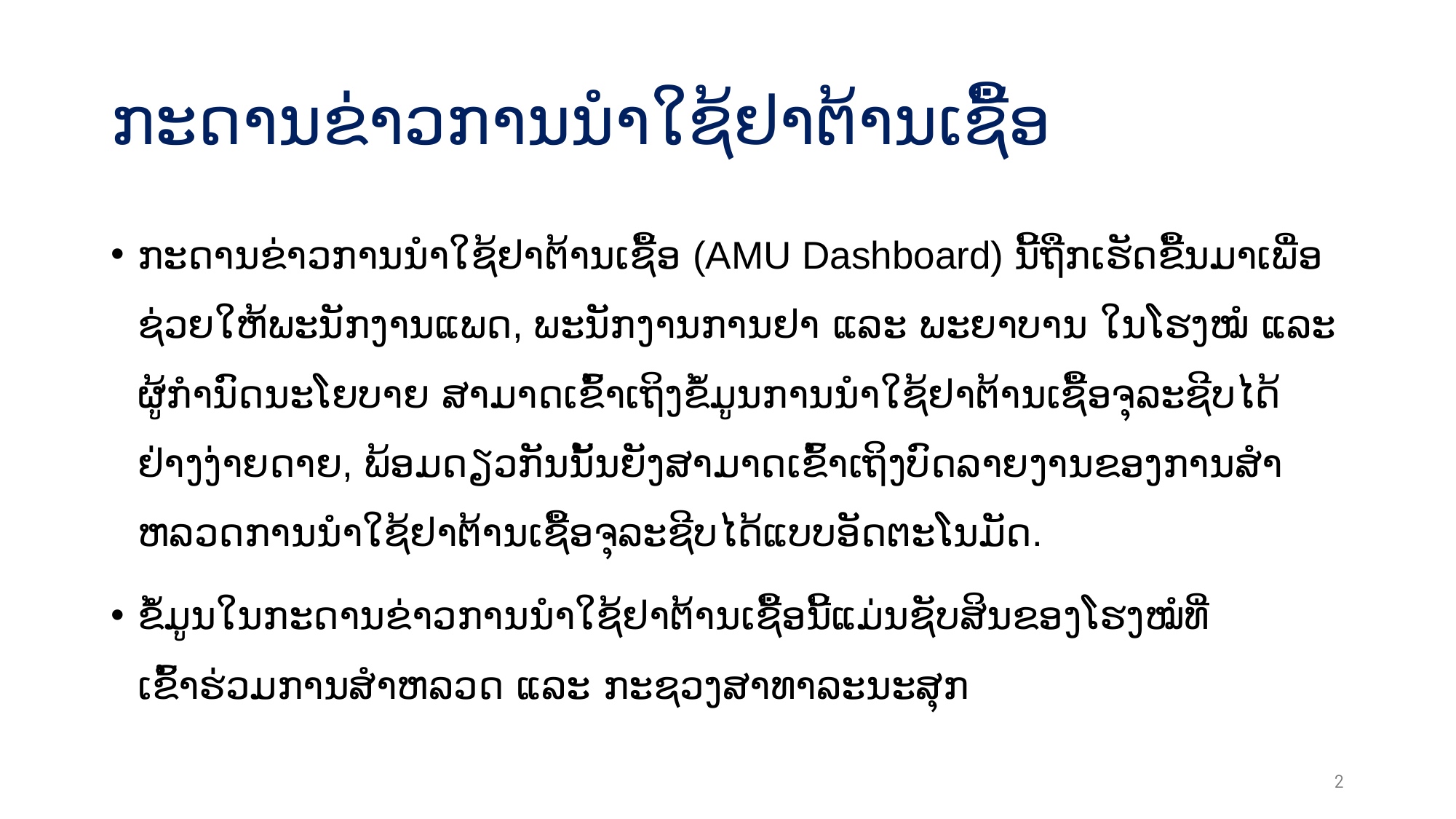

# ກະດານຂ່າວການນໍາໃຊ້ຢາຕ້ານເຊື້ອ
ກະດານຂ່າວການນໍາໃຊ້ຢາຕ້ານເຊື້ອ (AMU Dashboard) ນີ້ຖືກເຮັດຂື້ນມາເພື່ອຊ່ວຍໃຫ້ພະນັກງານແພດ, ພະນັກງານການຢາ ແລະ ພະຍາບານ ໃນໂຮງໝໍ ແລະ ຜູ້ກຳນົດນະໂຍບາຍ ສາມາດເຂົ້າເຖິງຂໍ້ມູນການນໍາໃຊ້ຢາຕ້ານເຊື້ອຈຸລະຊີບໄດ້ຢ່າງງ່າຍດາຍ, ພ້ອມດຽວກັນນັ້ນຍັງສາມາດເຂົ້າເຖິງບົດລາຍງານຂອງການສໍາຫລວດການນໍາໃຊ້ຢາຕ້ານເຊື້ອຈຸລະຊີບໄດ້ແບບອັດຕະໂນມັດ.
ຂໍ້ມູນໃນກະດານຂ່າວການນໍາໃຊ້ຢາຕ້ານເຊື້ອນີ້ແມ່ນຊັບສິນຂອງໂຮງໝໍທີ່ເຂົ້າຮ່ວມການສຳຫລວດ ແລະ ກະຊວງສາທາລະນະສຸກ

2